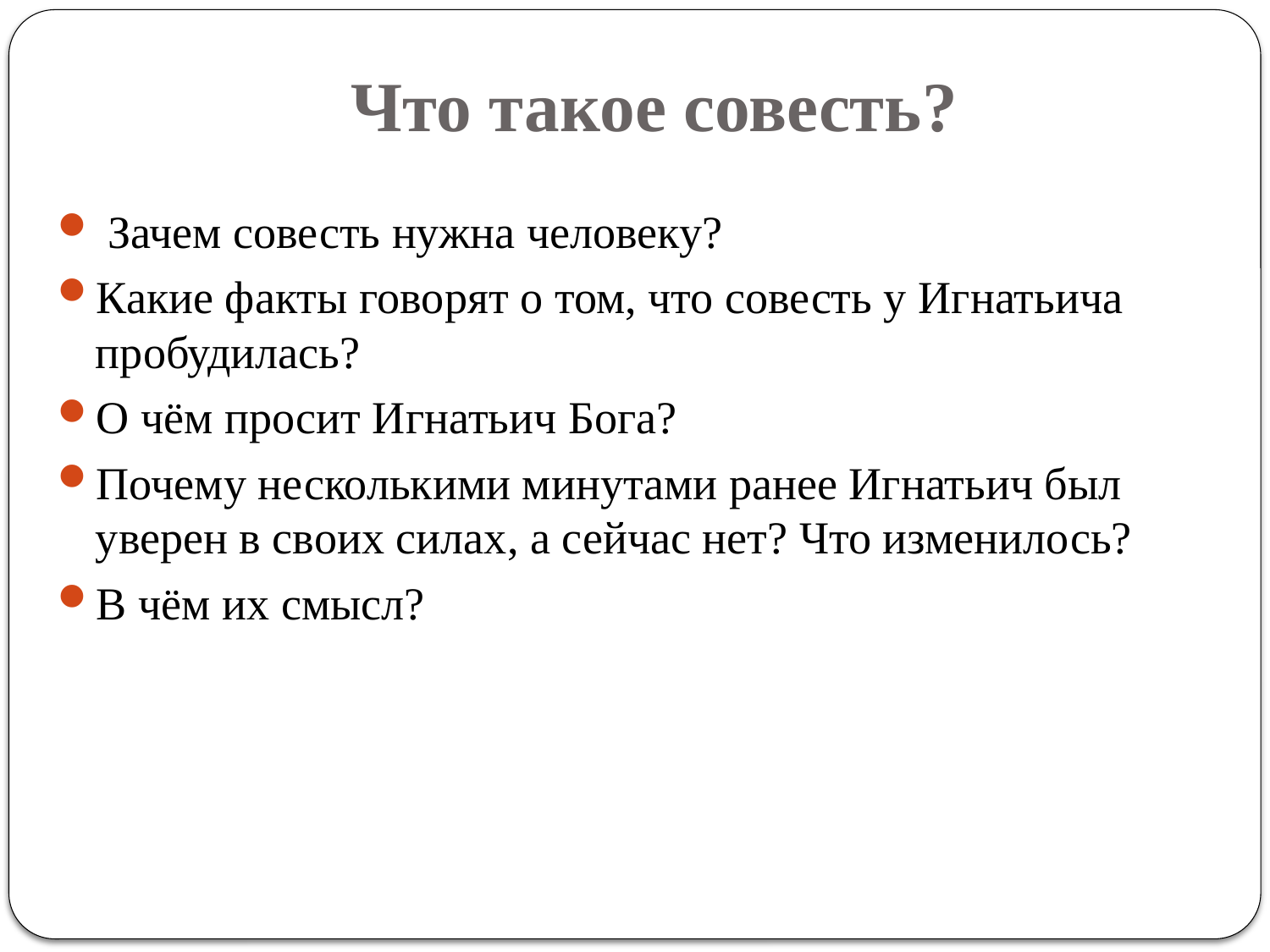

# Что такое совесть?
 Зачем совесть нужна человеку?
Какие факты говорят о том, что совесть у Игнатьича пробудилась?
О чём просит Игнатьич Бога?
Почему несколькими минутами ранее Игнатьич был уверен в своих силах, а сейчас нет? Что изменилось?
В чём их смысл?